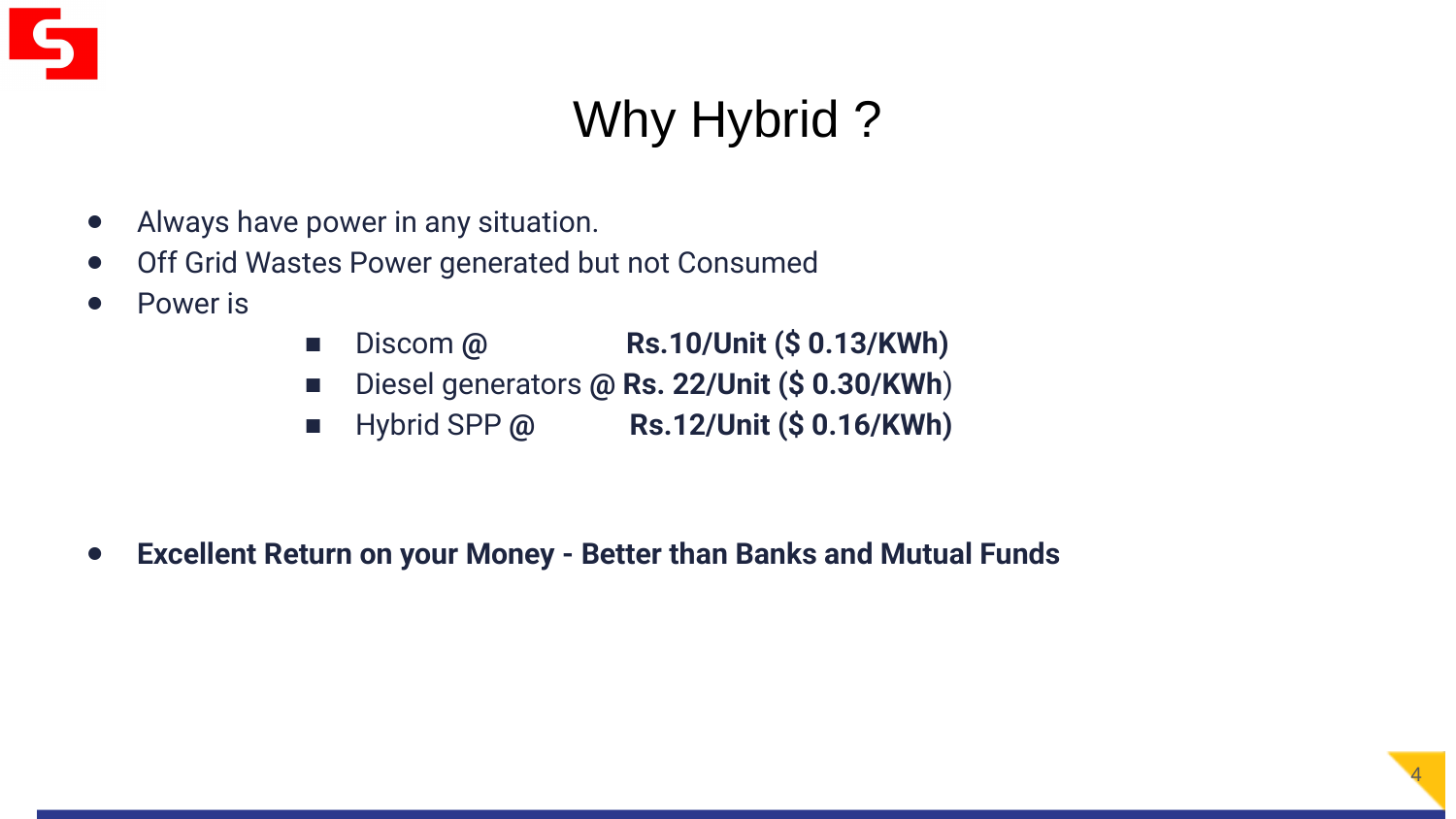

# Why Hybrid ?
Always have power in any situation.
Off Grid Wastes Power generated but not Consumed
Power is
Discom @                   Rs.10/Unit ($ 0.13/KWh)
Diesel generators @ Rs. 22/Unit ($ 0.30/KWh)
Hybrid SPP @             Rs.12/Unit ($ 0.16/KWh)

Excellent Return on your Money - Better than Banks and Mutual Funds
4